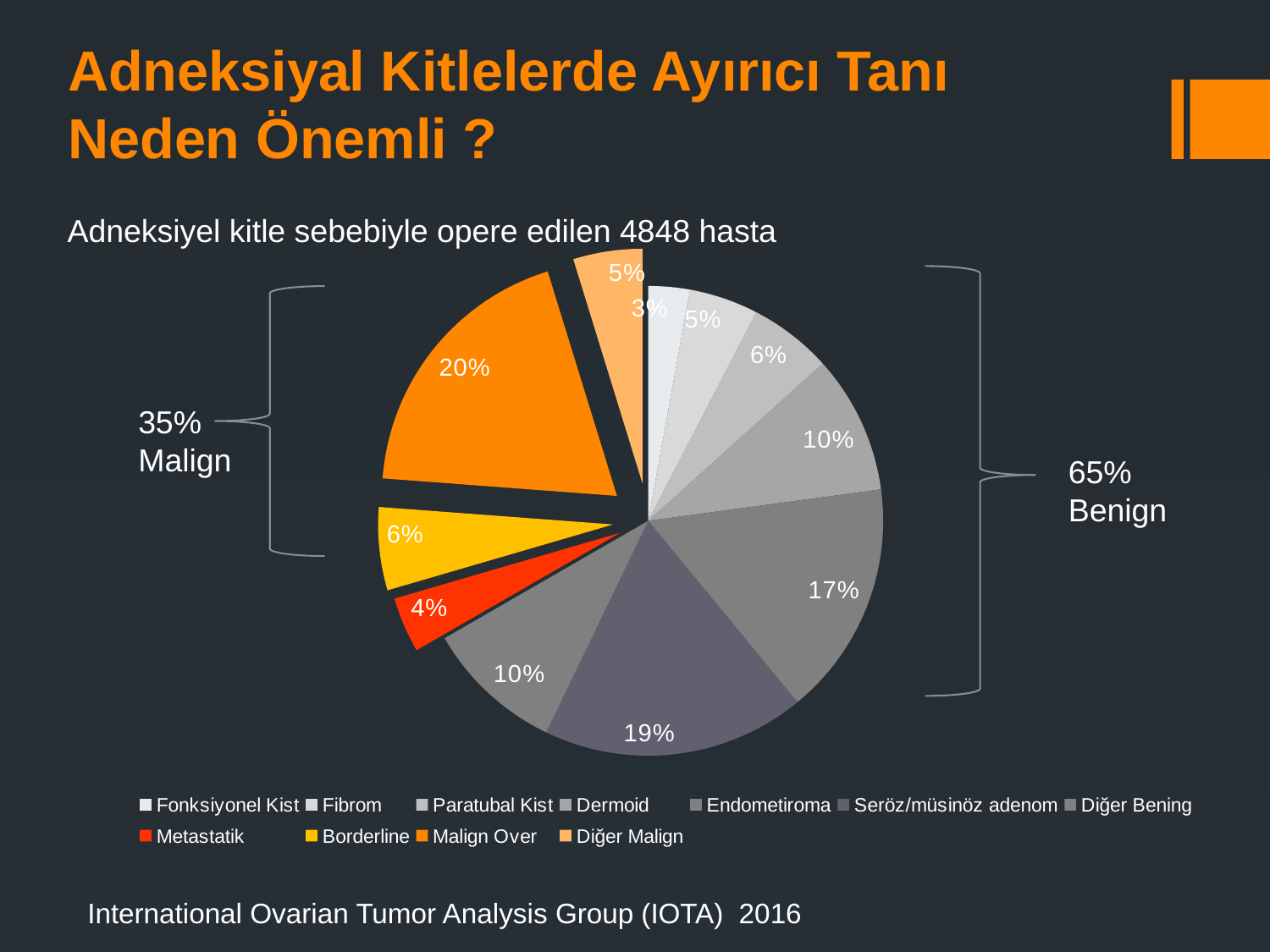

# Adneksiyal Kitlelerde Ayırıcı Tanı Neden Önemli ?
Adneksiyel kitle sebebiyle opere edilen 4848 hasta

### Chart

| Category | Satışlar |
|---|---|
| Fonksiyonel Kist | 0.030000000000000096 |
| Fibrom | 0.050000000000000114 |
| Paratubal Kist | 0.06000000000000017 |
| Dermoid  | 0.1 |
| Endometiroma | 0.17 |
| Seröz/müsinöz adenom | 0.19000000000000047 |
| Diğer Bening | 0.1 |
| Metastatik | 0.04000000000000011 |
| Borderline | 0.06000000000000017 |
| Malign Over | 0.2 |
| Diğer Malign | 0.050000000000000114 |

35%
Malign
65%
Benign
International Ovarian Tumor Analysis Group (IOTA)  2016